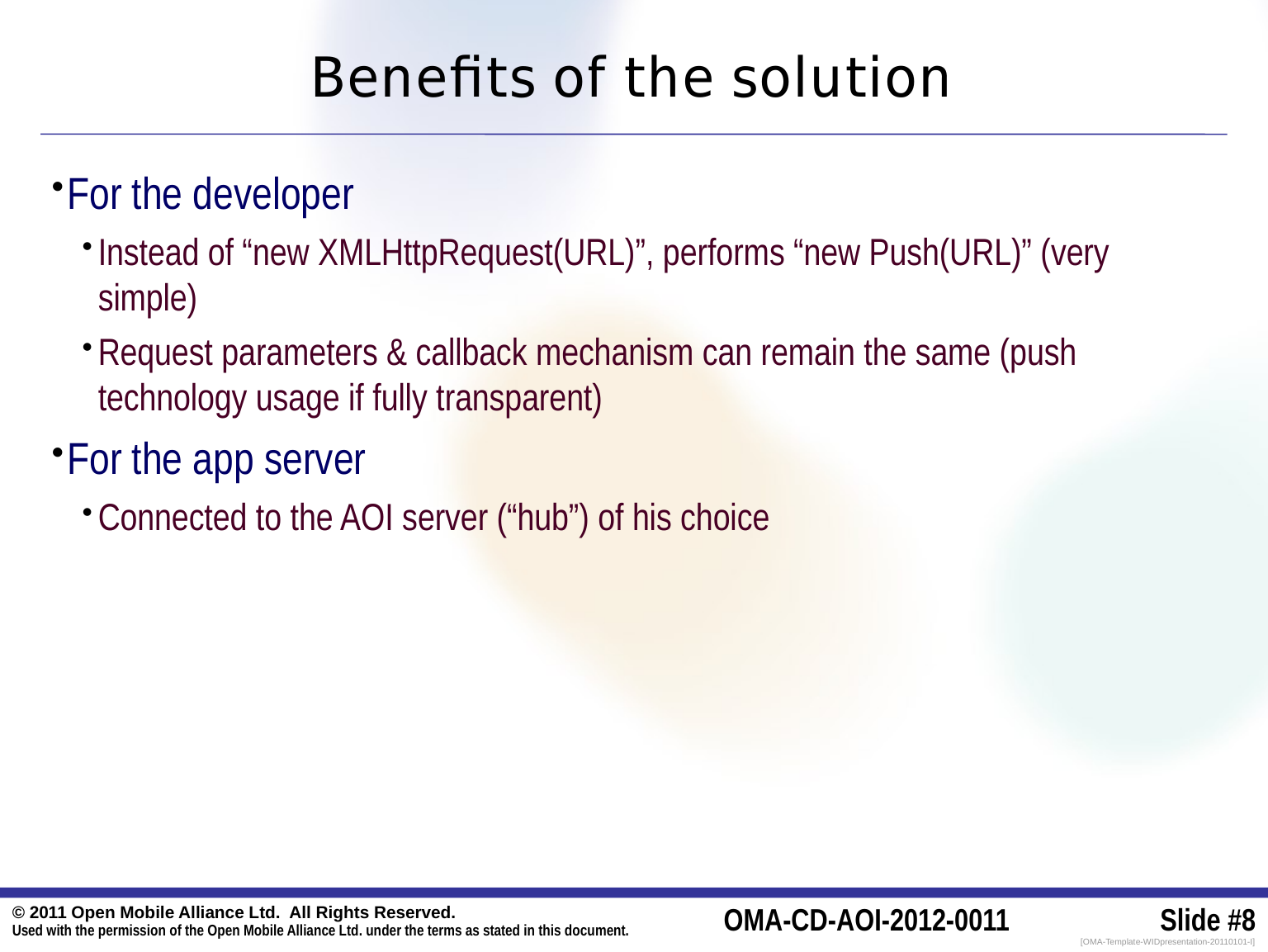

# Benefits of the solution
For the developer
Instead of “new XMLHttpRequest(URL)”, performs “new Push(URL)” (very simple)
Request parameters & callback mechanism can remain the same (push technology usage if fully transparent)
For the app server
Connected to the AOI server (“hub”) of his choice